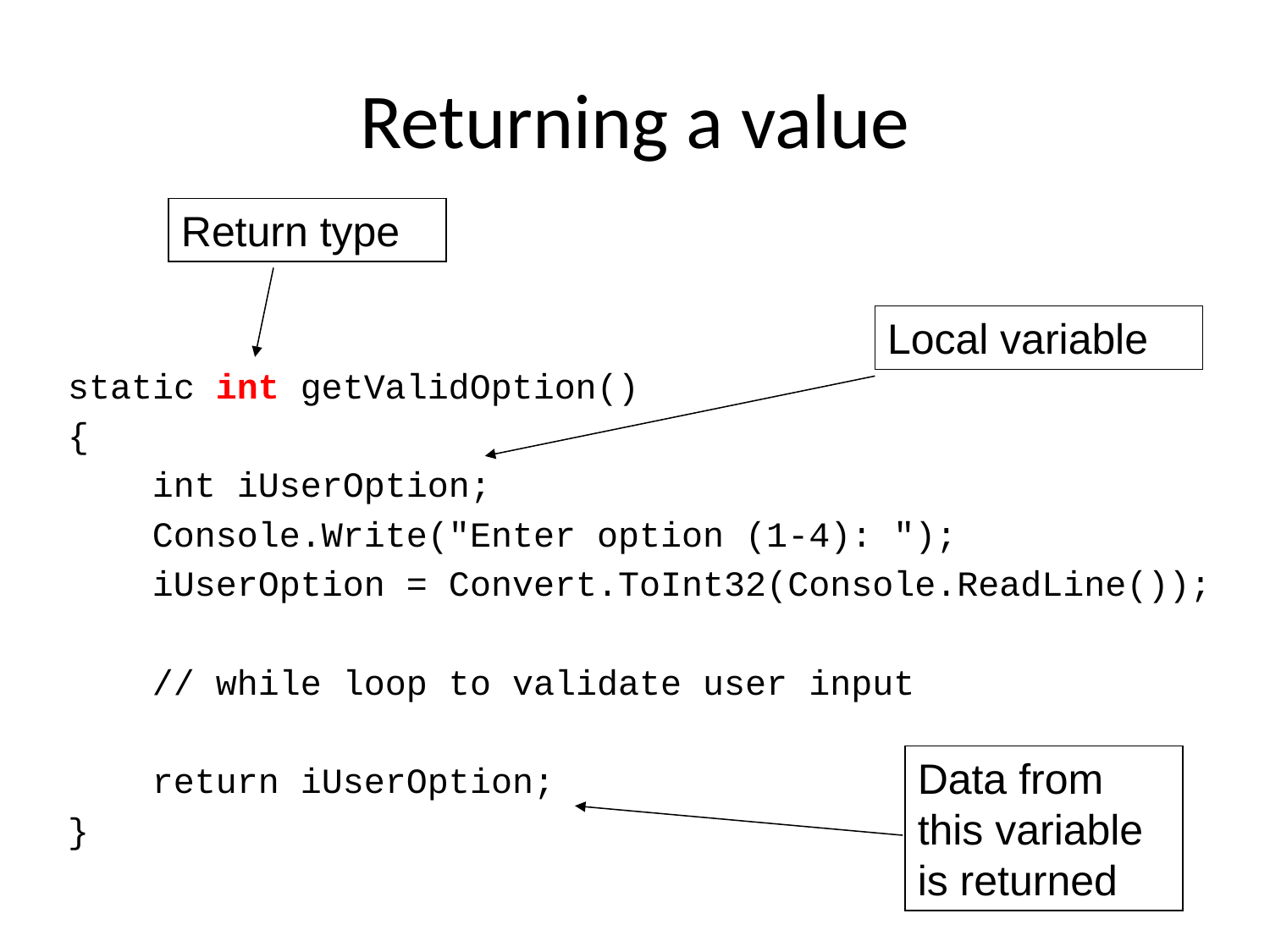

# Returning a value
Return type

Local variable
static int getValidOption()
{
    int iUserOption;
    Console.Write("Enter option (1-4): ");
    iUserOption = Convert.ToInt32(Console.ReadLine());

    // while loop to validate user input

    return iUserOption;
}

Data from this variable is returned